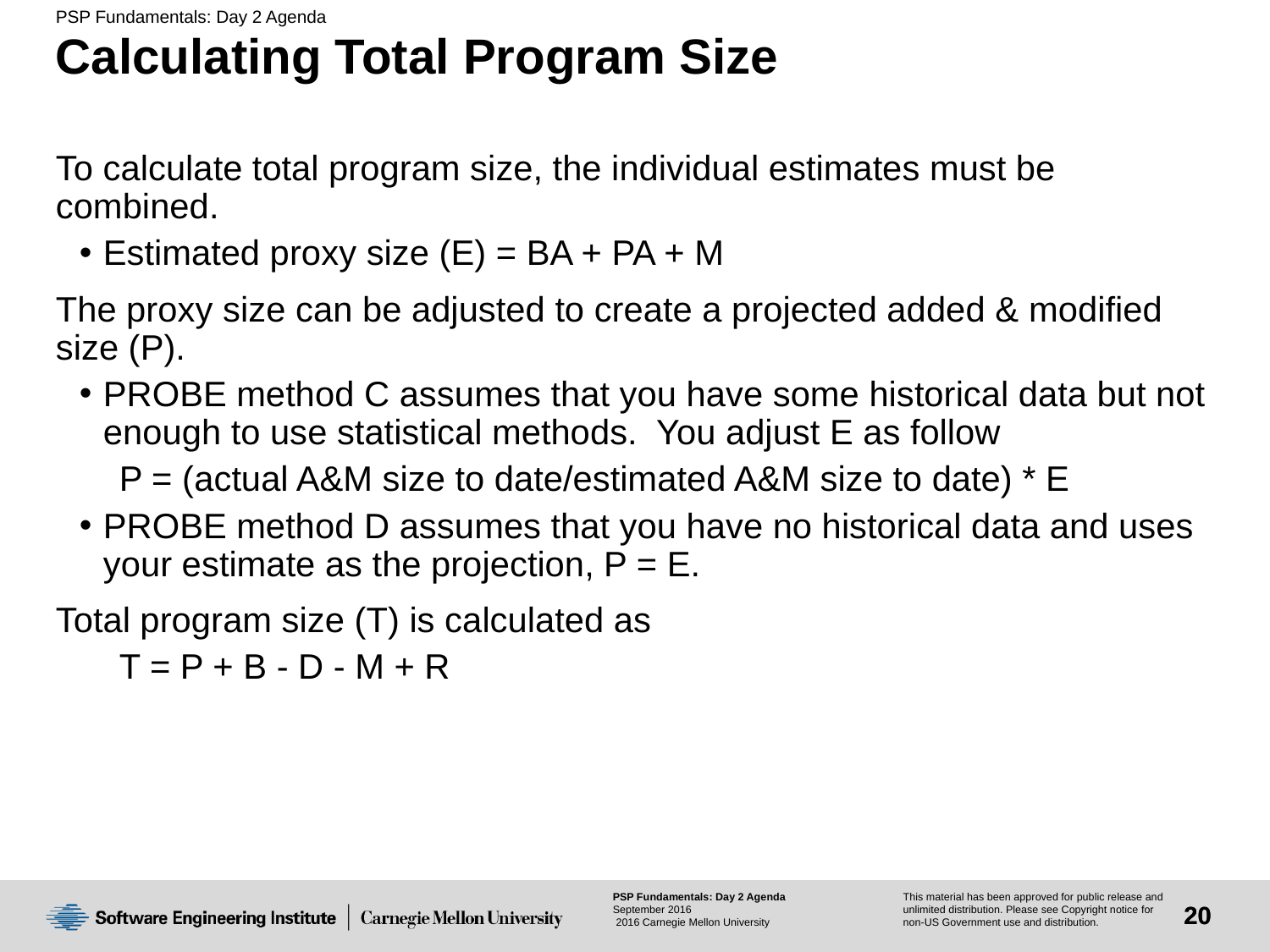

# Calculating Total Program Size
To calculate total program size, the individual estimates must be combined.
Estimated proxy size (E) = BA + PA + M
The proxy size can be adjusted to create a projected added & modified
size (P).
PROBE method C assumes that you have some historical data but not enough to use statistical methods.  You adjust E as follow
P = (actual A&M size to date/estimated A&M size to date) * E
PROBE method D assumes that you have no historical data and uses your estimate as the projection, P = E.
Total program size (T) is calculated as
T = P + B - D - M + R